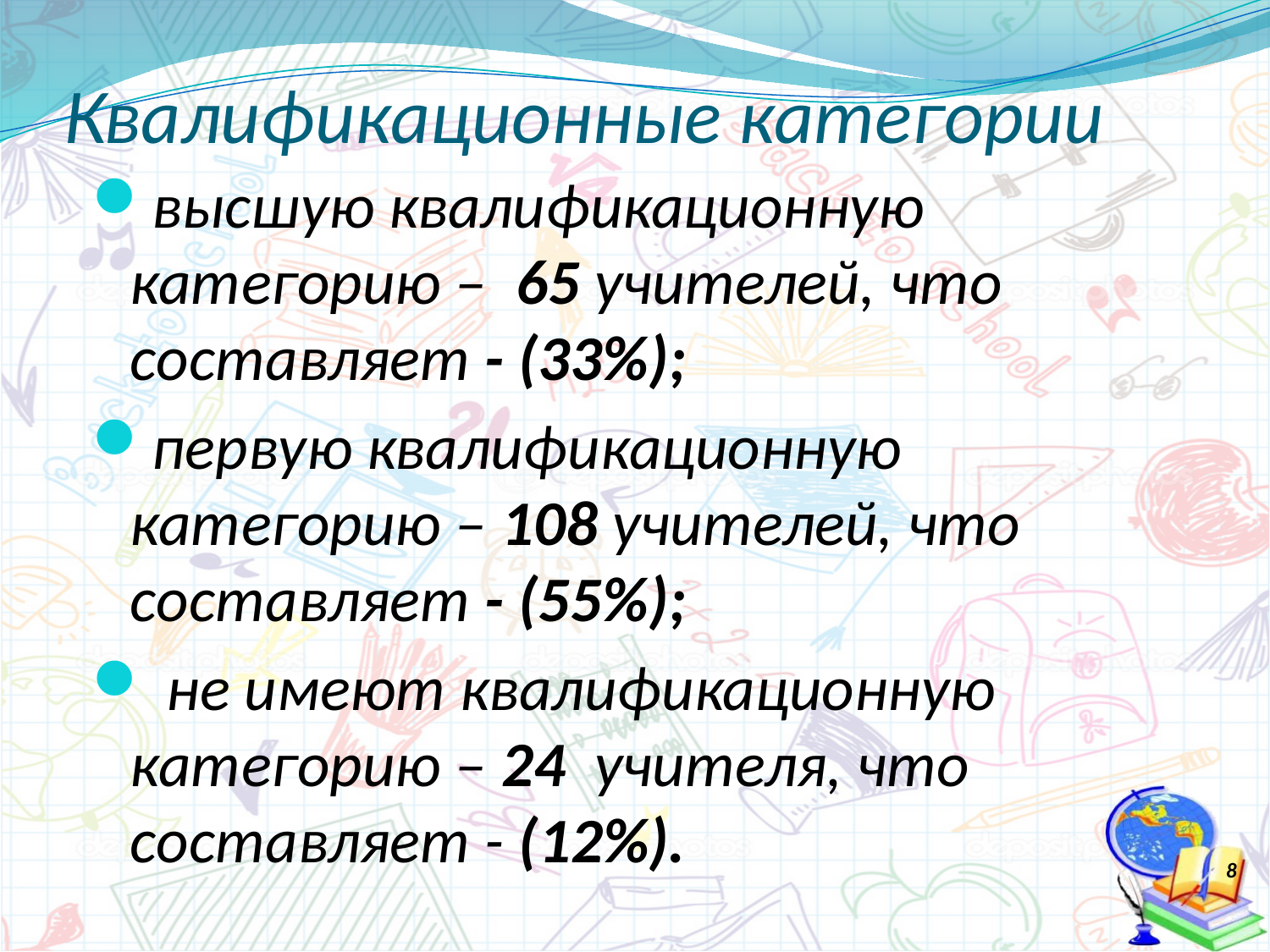

# Квалификационные категории
высшую квалификационную категорию –  65 учителей, что составляет - (33%);
первую квалификационную категорию – 108 учителей, что составляет - (55%);
 не имеют квалификационную  категорию – 24  учителя, что составляет - (12%).
8